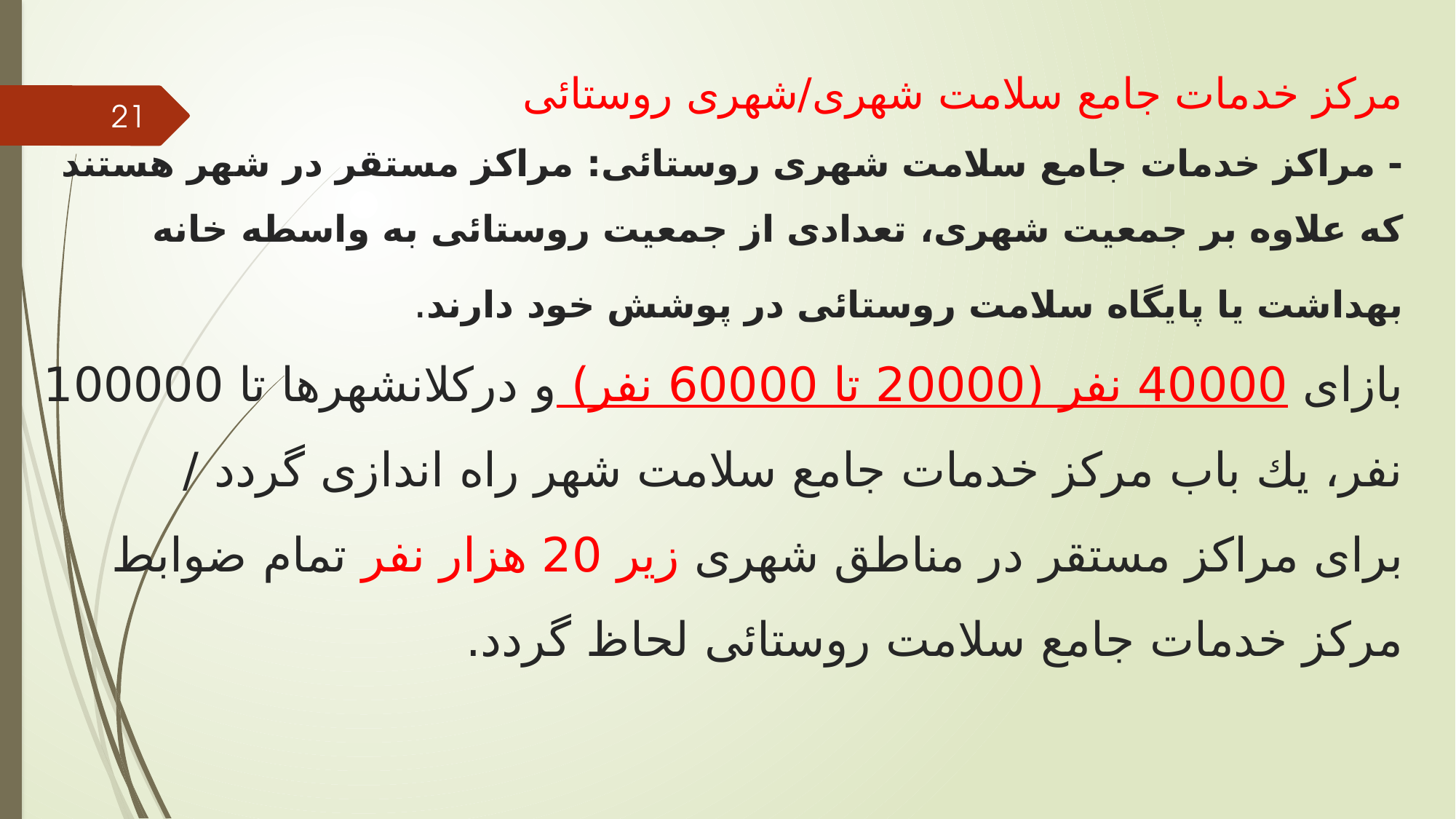

# مرکز خدمات جامع سلامت شهری/شهری روستائی - مراکز خدمات جامع سلامت شهری روستائی: مراکز مستقر در شهر هستند که علاوه بر جمعیت شهری، تعدادی از جمعیت روستائی به واسطه خانه بهداشت یا پایگاه سلامت روستائی در پوشش خود دارند. بازای 40000 نفر (20000 تا 60000 نفر) و درکلانشهرها تا 100000 نفر، يك باب مركز خدمات جامع سلامت شهر راه اندازی گردد / برای مراکز مستقر در مناطق شهری زیر 20 هزار نفر تمام ضوابط مرکز خدمات جامع سلامت روستائی لحاظ گردد.
21